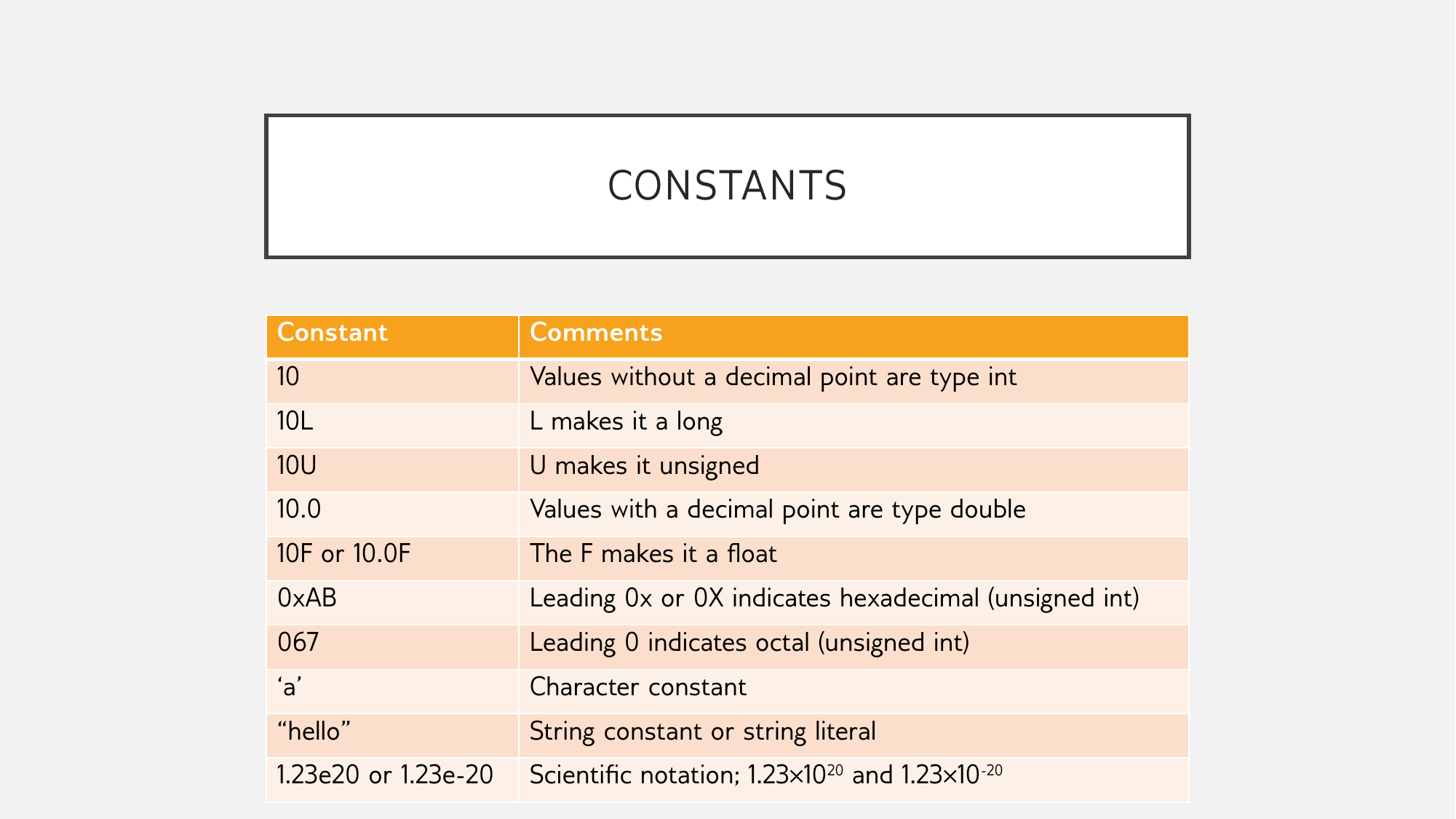

# Constants
| Constant | Comments |
| --- | --- |
| 10 | Values without a decimal point are type int |
| 10L | L makes it a long |
| 10U | U makes it unsigned |
| 10.0 | Values with a decimal point are type double |
| 10F or 10.0F | The F makes it a float |
| 0xAB | Leading 0x or 0X indicates hexadecimal (unsigned int) |
| 067 | Leading 0 indicates octal (unsigned int) |
| ‘a’ | Character constant |
| “hello” | String constant or string literal |
| 1.23e20 or 1.23e-20 | Scientific notation; 1.23×1020 and 1.23×10-20 |